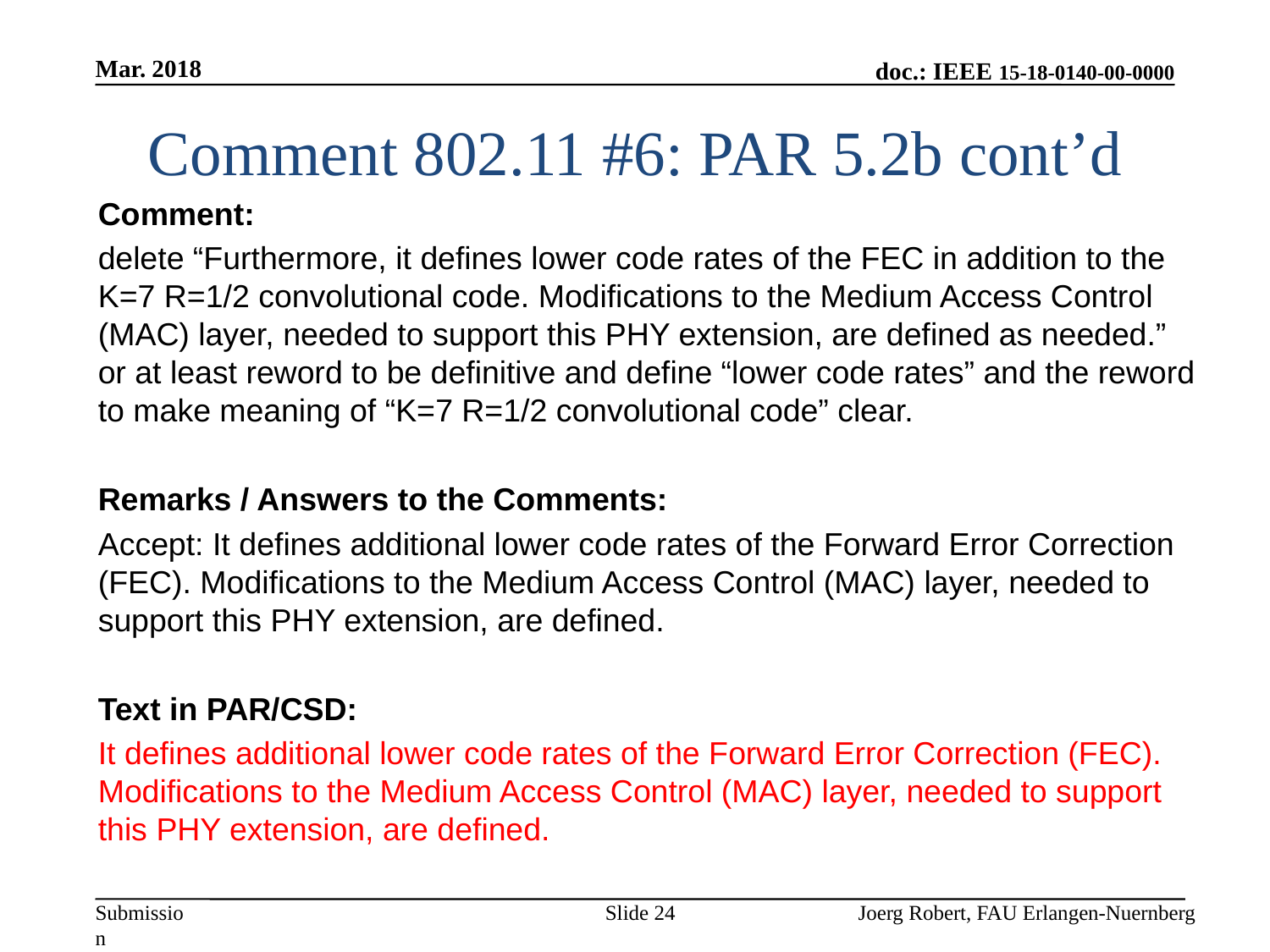

Mar. 2018
# Comment 802.11 #6: PAR 5.2b cont’d
Comment:
delete “Furthermore, it defines lower code rates of the FEC in addition to the K=7 R=1/2 convolutional code. Modifications to the Medium Access Control (MAC) layer, needed to support this PHY extension, are defined as needed.”  or at least reword to be definitive and define “lower code rates” and the reword to make meaning of “K=7 R=1/2 convolutional code” clear.

Remarks / Answers to the Comments:
Accept: It defines additional lower code rates of the Forward Error Correction (FEC). Modifications to the Medium Access Control (MAC) layer, needed to support this PHY extension, are defined.

Text in PAR/CSD:
It defines additional lower code rates of the Forward Error Correction (FEC). Modifications to the Medium Access Control (MAC) layer, needed to support this PHY extension, are defined.
Slide 24
Joerg Robert, FAU Erlangen-Nuernberg